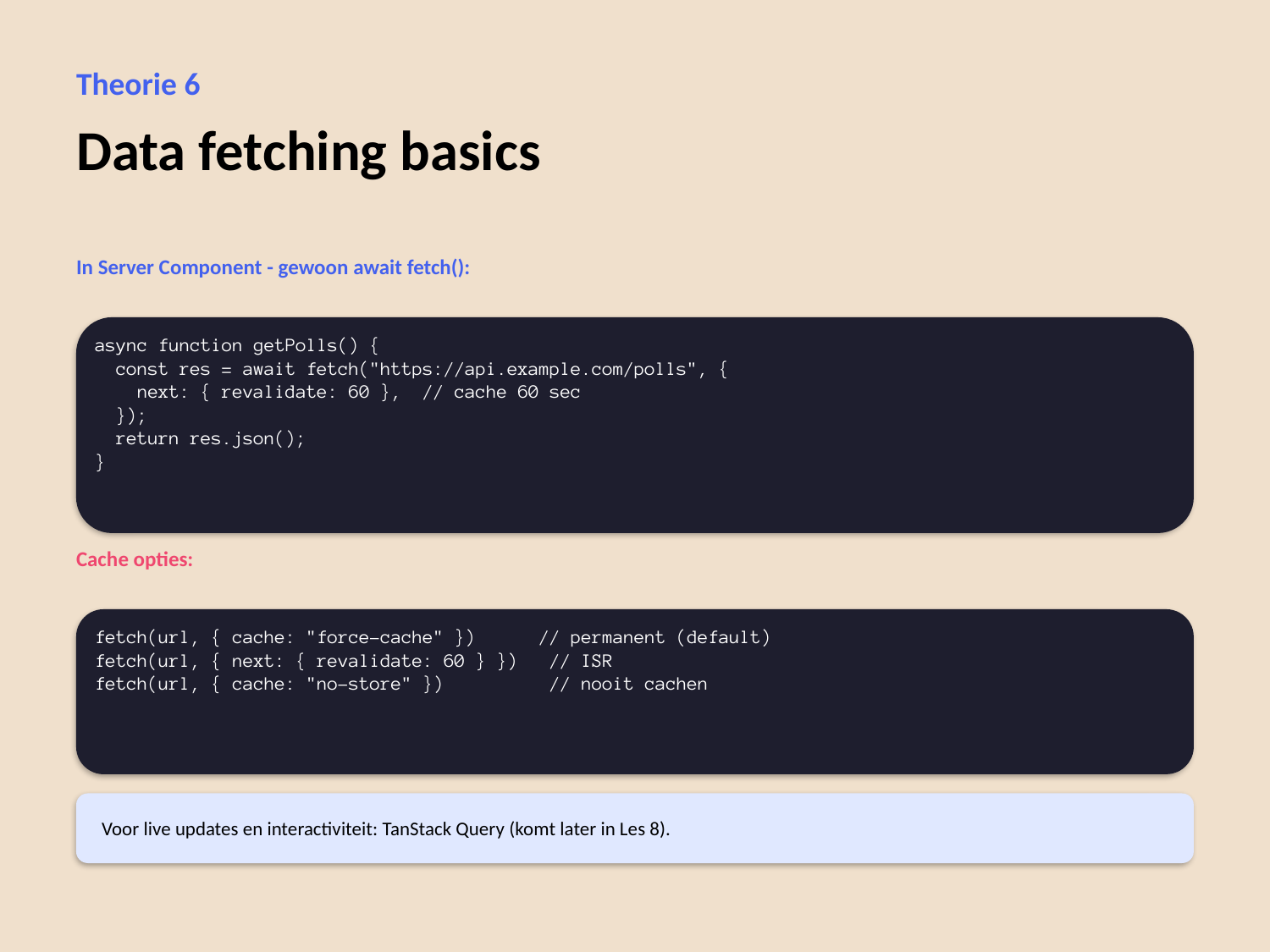

Theorie 6
Data fetching basics
In Server Component - gewoon await fetch():

async function getPolls() {
  const res = await fetch("https://api.example.com/polls", {
    next: { revalidate: 60 },  // cache 60 sec
  });
  return res.json();
}
Cache opties:

fetch(url, { cache: "force-cache" })      // permanent (default)
fetch(url, { next: { revalidate: 60 } })   // ISR
fetch(url, { cache: "no-store" })          // nooit cachen

Voor live updates en interactiviteit: TanStack Query (komt later in Les 8).